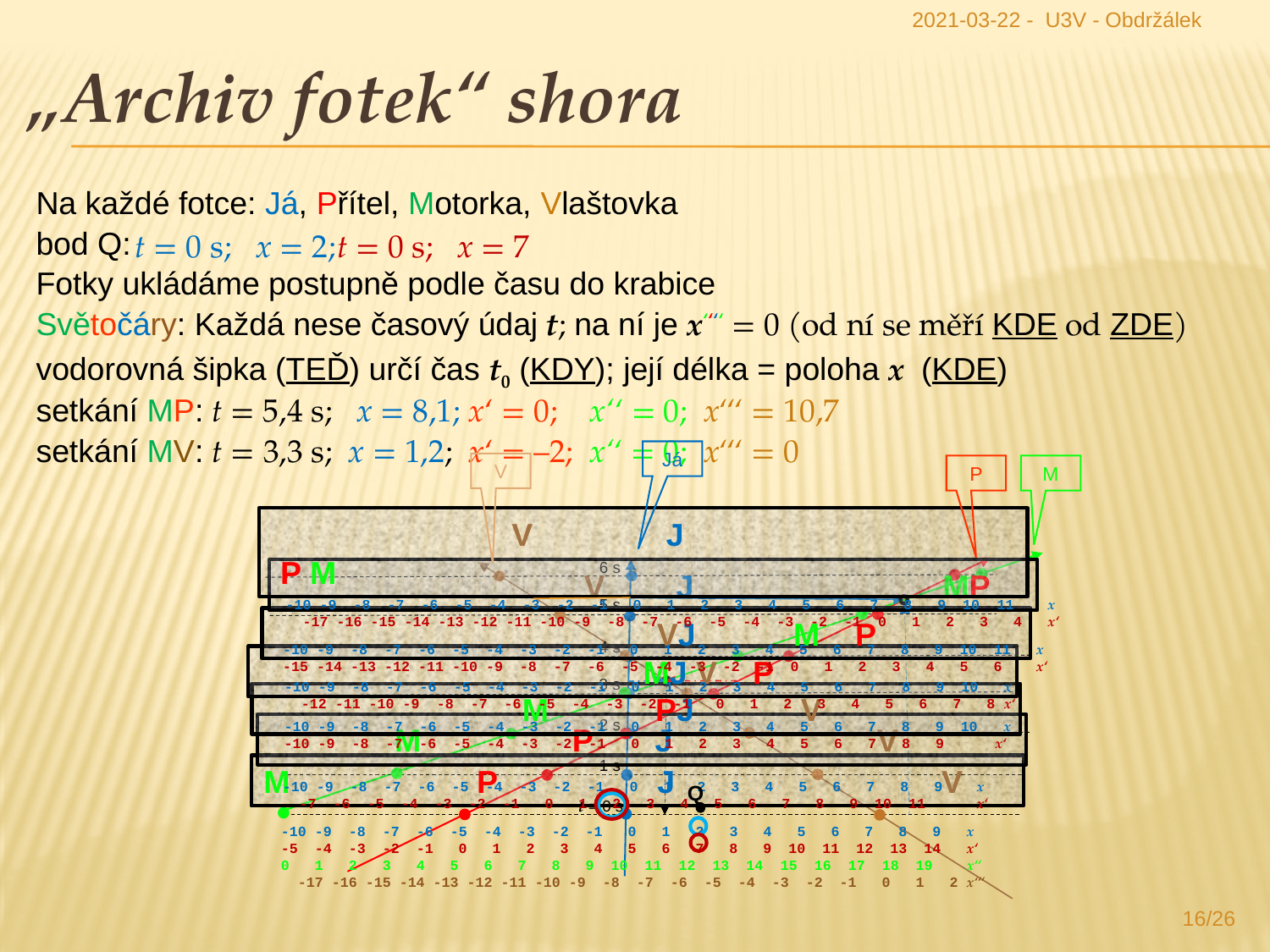

2021-03-22 -  U3V - Obdržálek
„Archiv fotek“ shora
Na každé fotce: Já, Přítel, Motorka, Vlaštovka
bod Q:
Fotky ukládáme postupně podle času do krabice
Světočáry: Každá nese časový údaj t; na ní je x‘‘‘‘ = 0 (od ní se měří kde od zde)
vodorovná šipka (teď) určí čas t0 (kdy); její délka = poloha x  (kde)
setkání MP: t = 5,4 s;   x = 8,1; x‘ = 0;    x‘‘ = 0;  x‘‘‘ = 10,7
setkání MV: t = 3,3 s;  x = 1,2;  x‘ = –2;  x‘‘ = 0;  x‘‘‘ = 0

 t = 0 s;   x = 7
t = 0 s;   x = 2;
Já
V
P
M
                           V               J                                       P M
6 s
                                  V        J                            MP

5 s
-10 -9  -8  -7  -6  -5  -4  -3  -2  -1   0   1   2   3   4   5   6   7   8   9  10  11    x
  -17 -16 -15 -14 -13 -12 -11 -10 -9  -8  -7  -6  -5  -4  -3  -2  -1  0   1   2   3   4   x‘

                                           VJ           M    P

4 s
-10 -9  -8  -7  -6  -5  -4  -3  -2  -1   0   1   2   3   4   5   6   7   8   9  10  11   x
-15 -14 -13 -12 -11 -10 -9  -8  -7  -6  -5  -4  -3  -2  -1  0   1   2   3   4   5   6    x‘
                                           MJ V    P

3 s
-10 -9  -8  -7  -6  -5  -4  -3  -2  -1   0   1   2   3   4   5   6   7   8   9  10   x
  -12 -11 -10 -9  -8  -7  -6  -5  -4  -3  -2  -1   0   1   2   3   4   5   6   7   8 x‘

                             M            PJ            V

2 s
-10 -9  -8  -7  -6  -5  -4  -3  -2  -1   0   1   2   3   4   5   6   7   8   9  10   x
-10 -9  -8  -7  -6  -5  -4  -3  -2  -1   0   1   2   3   4   5   6   7   8   9      x‘
              M                 P       J                       V

1 s
M                     P                  J                              V

-10 -9  -8  -7  -6  -5  -4  -3  -2  -1   0   1   2   3   4   5   6   7   8   9    x
  -7  -6  -5  -4  -3  -2  -1   0   1   2   3   4   5   6   7   8   9  10  11      x‘
Q
t = 0 s

-10 -9  -8  -7  -6  -5  -4  -3  -2  -1   0   1   2   3   4   5   6   7   8   9   x
-5  -4  -3  -2  -1   0   1   2   3   4   5   6   7   8   9  10  11  12  13  14   x‘
0   1   2   3   4   5   6   7   8   9  10  11  12  13  14  15  16  17  18  19    x‘‘
  -17 -16 -15 -14 -13 -12 -11 -10 -9  -8  -7  -6  -5  -4  -3  -2  -1   0   1   2 x‘‘‘

16/26